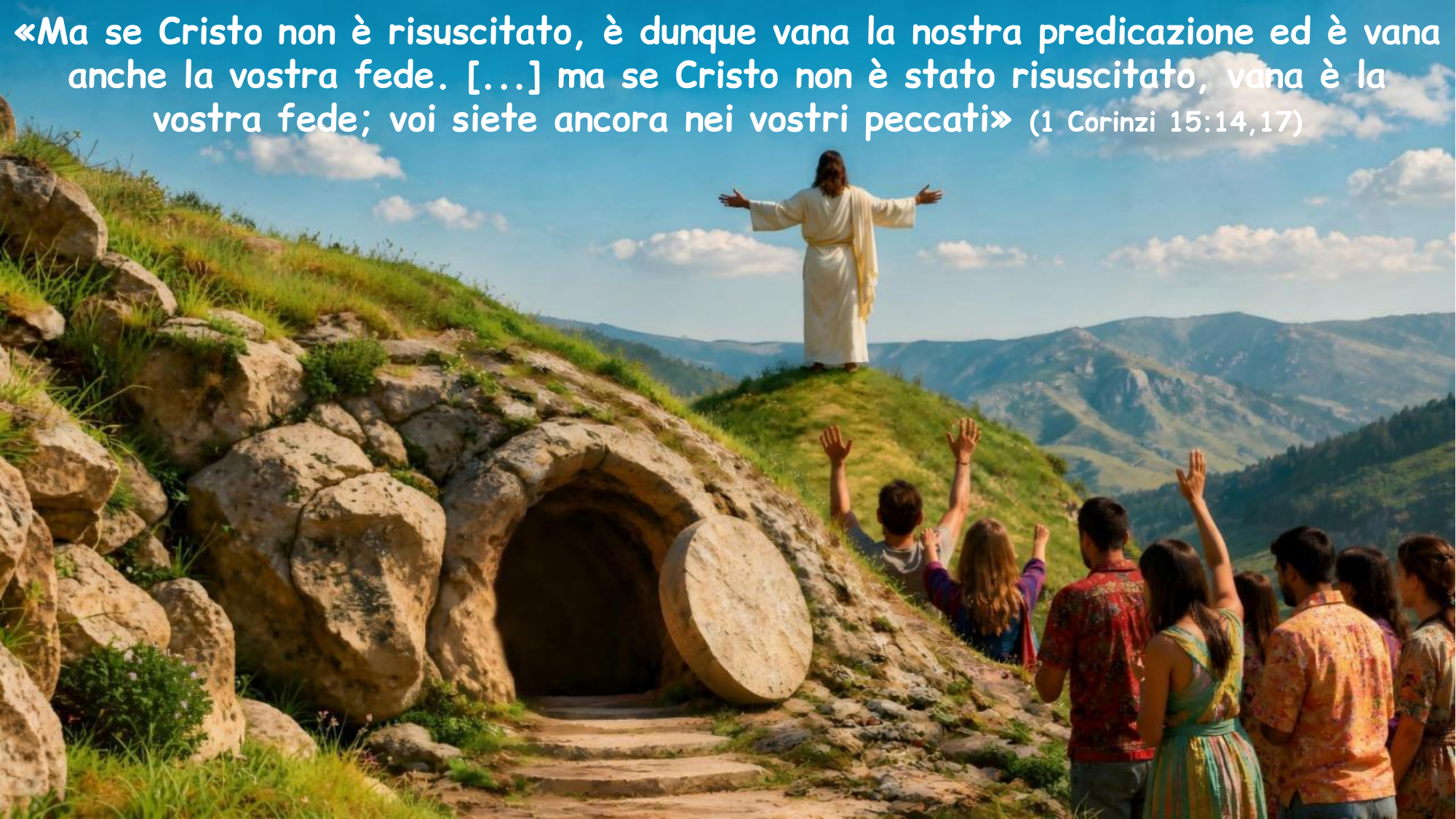

«Ma se Cristo non è risuscitato, è dunque vana la nostra predicazione ed è vana anche la vostra fede. [...] ma se Cristo non è stato risuscitato, vana è la vostra fede; voi siete ancora nei vostri peccati» (1 Corinzi 15:14,17)